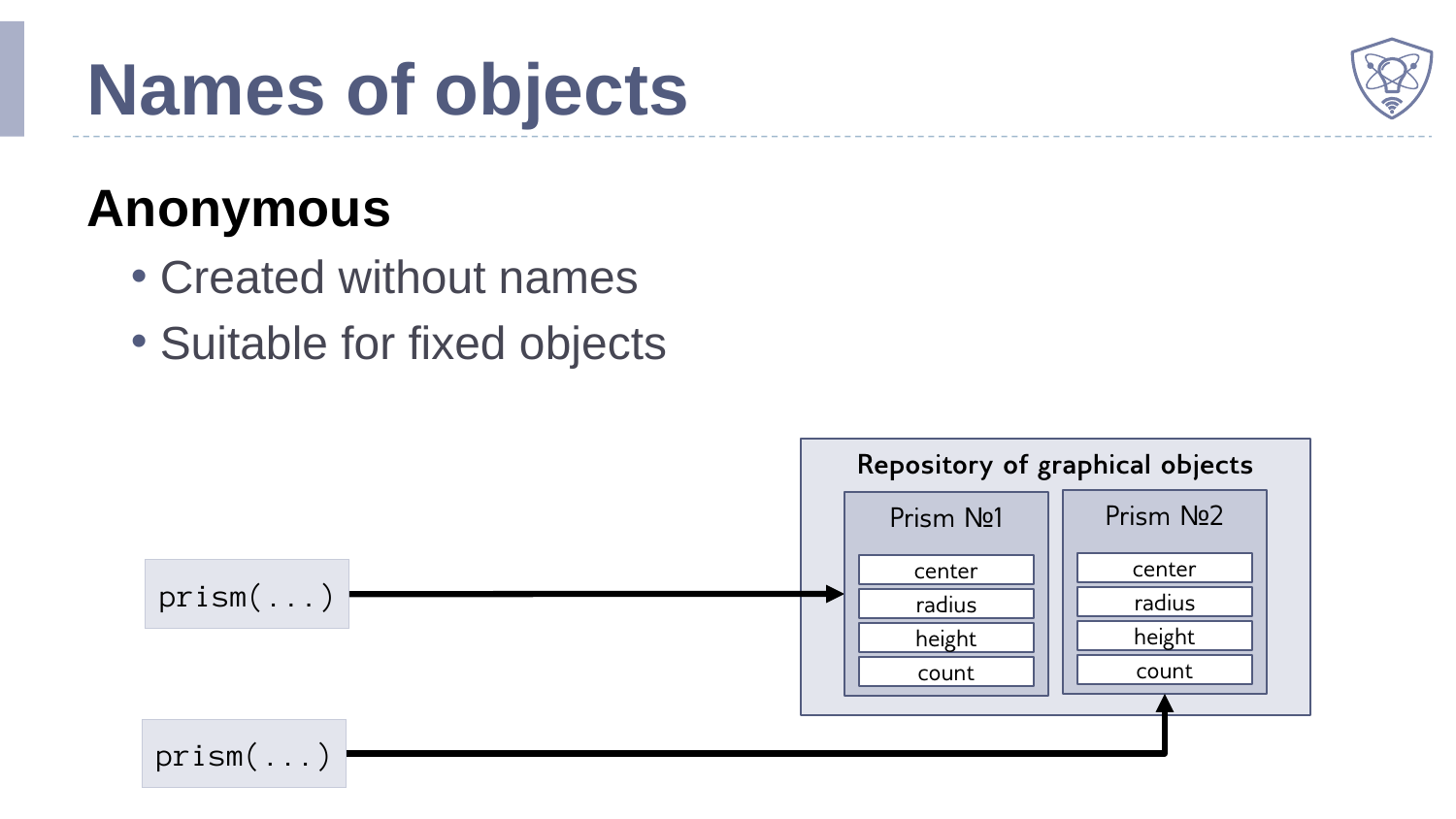

# Names of objects
Anonymous
Created without names
Suitable for fixed objects
Repository of graphical objects
Prism №2
Prism №1
center
center
prism(...)
radius
radius
height
height
count
count
prism(...)